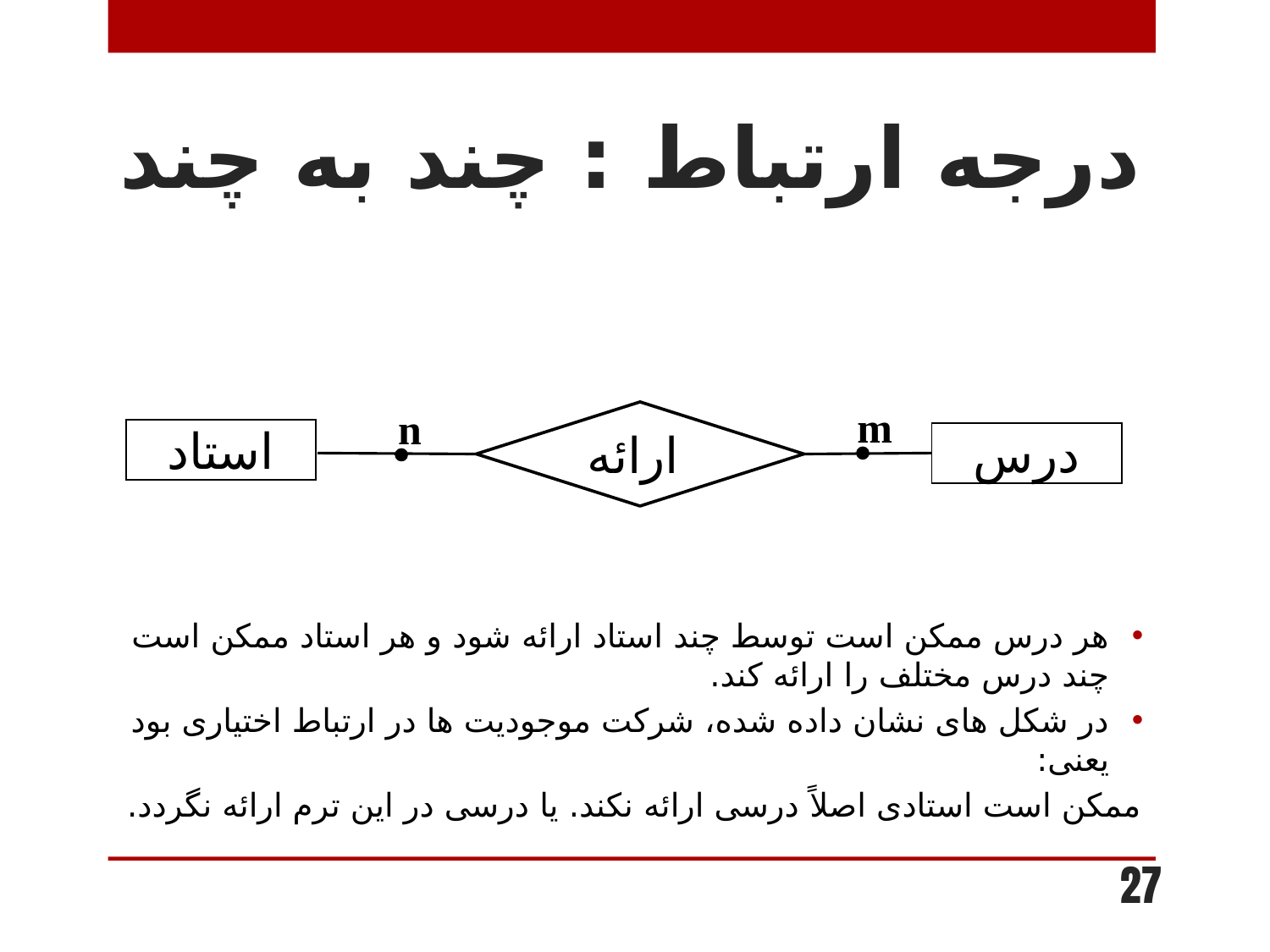

# درجه ارتباط : چند به چند
m
n
اارائه
استاد
درس

هر درس ممکن است توسط چند استاد ارائه شود و هر استاد ممکن است چند درس مختلف را ارائه کند.
در شکل های نشان داده شده، شرکت موجودیت ها در ارتباط اختیاری بود یعنی:
ممکن است استادی اصلاً درسی ارائه نکند. یا درسی در این ترم ارائه نگردد.
27